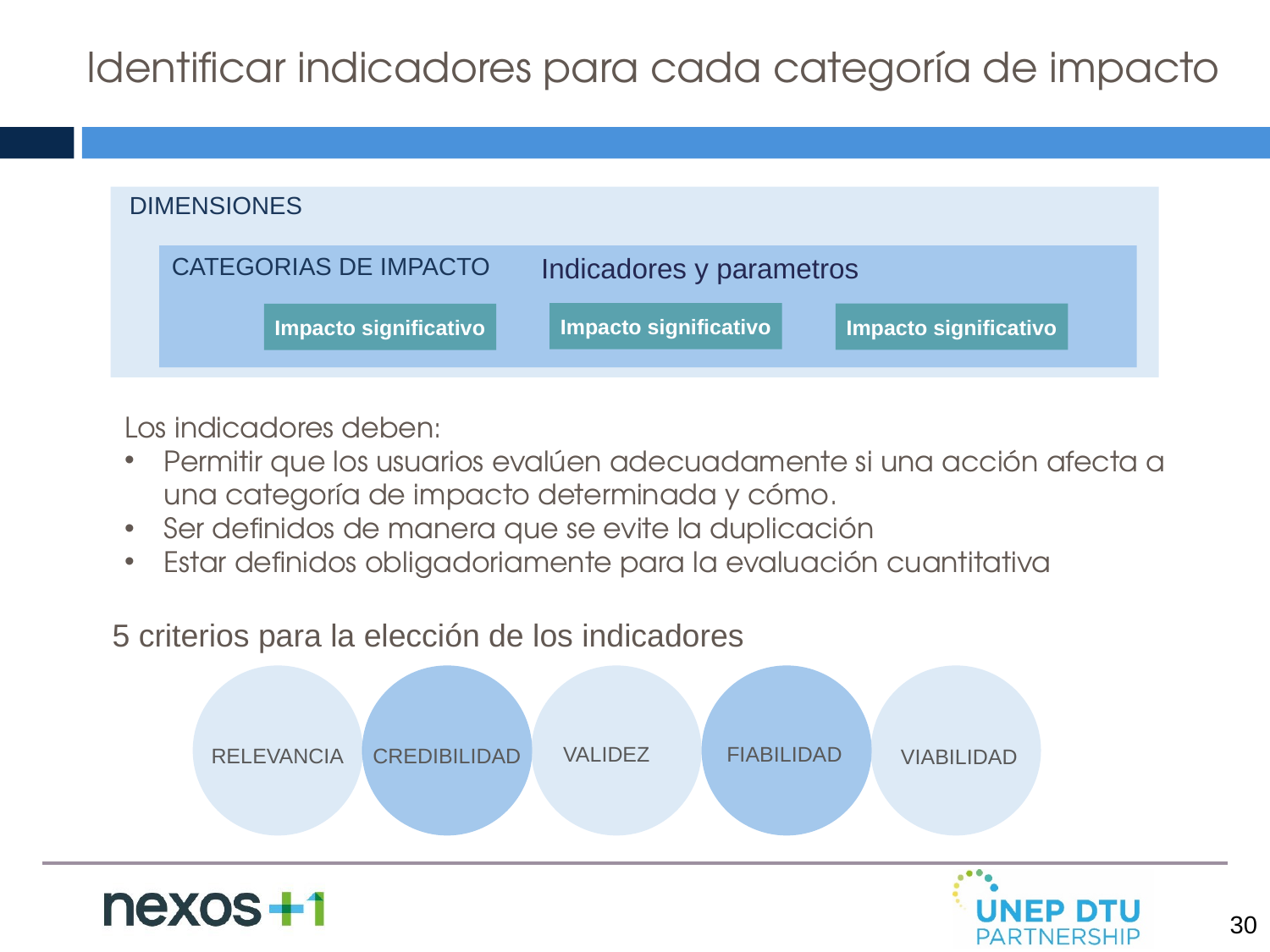

Identificar indicadores para cada categoría de impacto
DIMENSIONES

CATEGORIAS DE IMPACTO

Impacto significativo
Indicadores y parametros
Impacto significativo
Impacto significativo
Los indicadores deben:
Permitir que los usuarios evalúen adecuadamente si una acción afecta a una categoría de impacto determinada y cómo.
Ser definidos de manera que se evite la duplicación
Estar definidos obligadoriamente para la evaluación cuantitativa
5 criterios para la elección de los indicadores

RELEVANCIA

VIABILIDAD

CREDIBILIDAD

VALIDEZ

FIABILIDAD